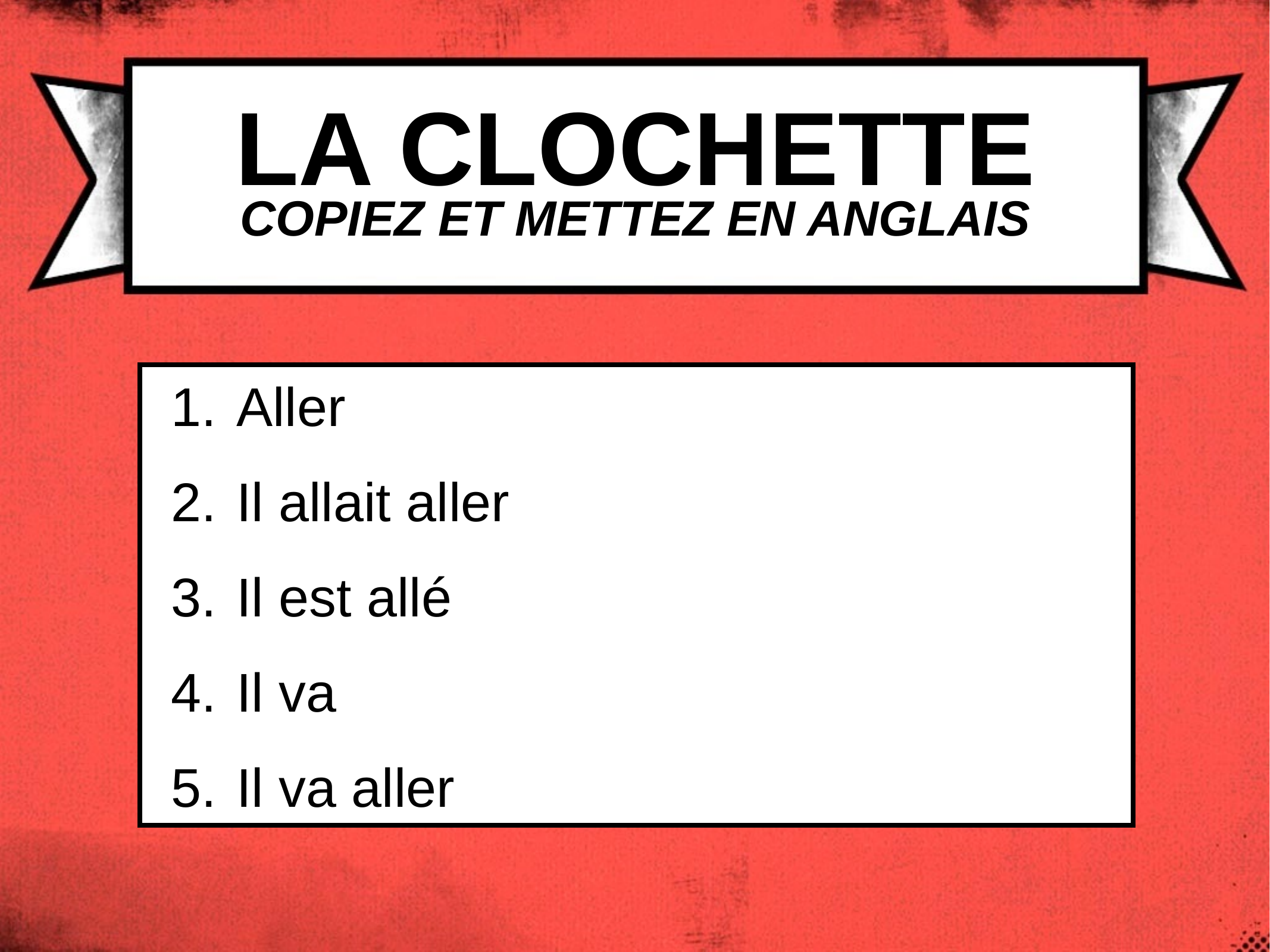

# LA CLOCHETTE COPIEZ et mettez en anglais
 Aller
 Il allait aller
 Il est allé
 Il va
 Il va aller